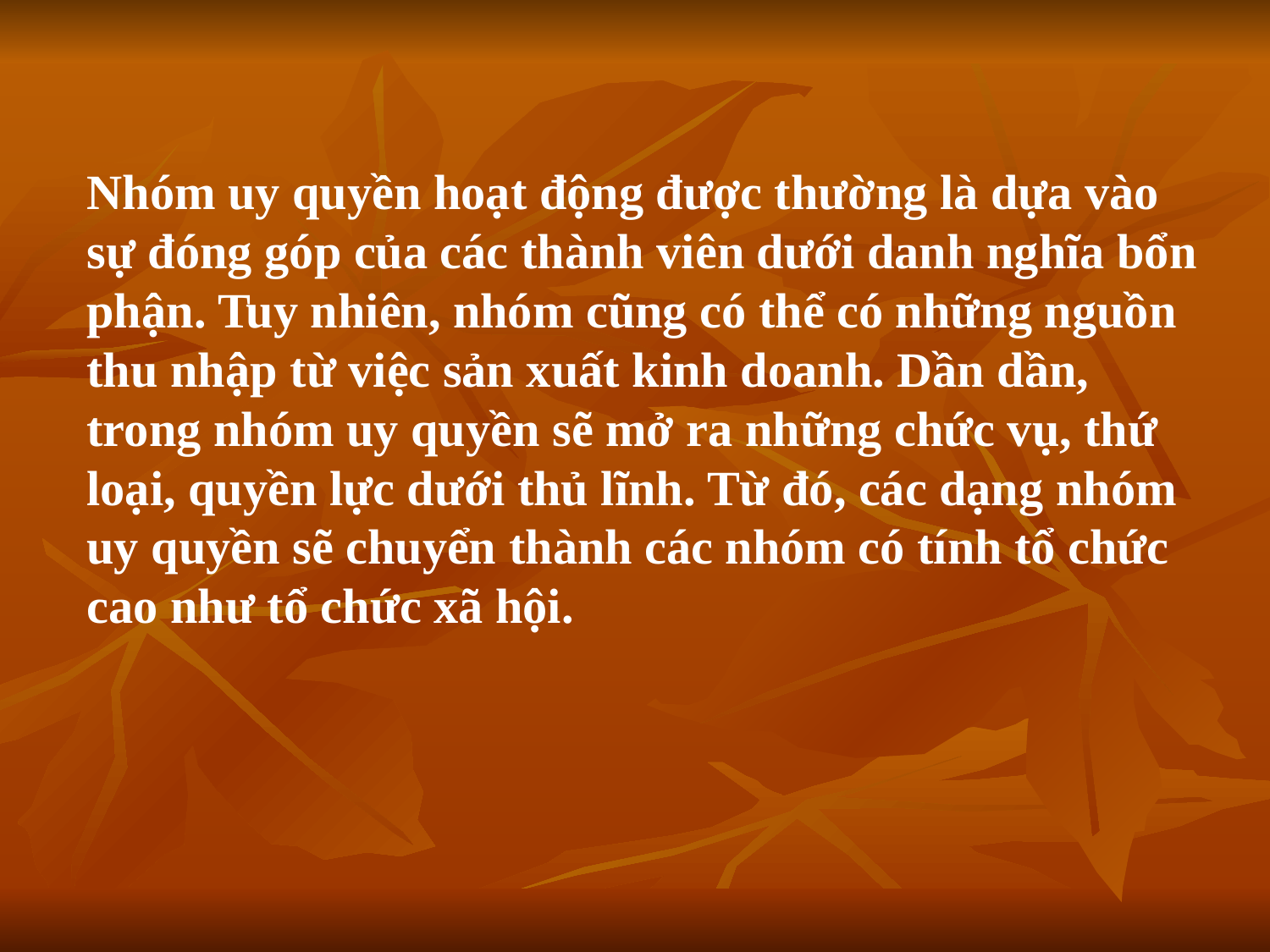

# Nhóm uy quyền hoạt động được thường là dựa vào sự đóng góp của các thành viên dưới danh nghĩa bổn phận. Tuy nhiên, nhóm cũng có thể có những nguồn thu nhập từ việc sản xuất kinh doanh. Dần dần, trong nhóm uy quyền sẽ mở ra những chức vụ, thứ loại, quyền lực dưới thủ lĩnh. Từ đó, các dạng nhóm uy quyền sẽ chuyển thành các nhóm có tính tổ chức cao như tổ chức xã hội.